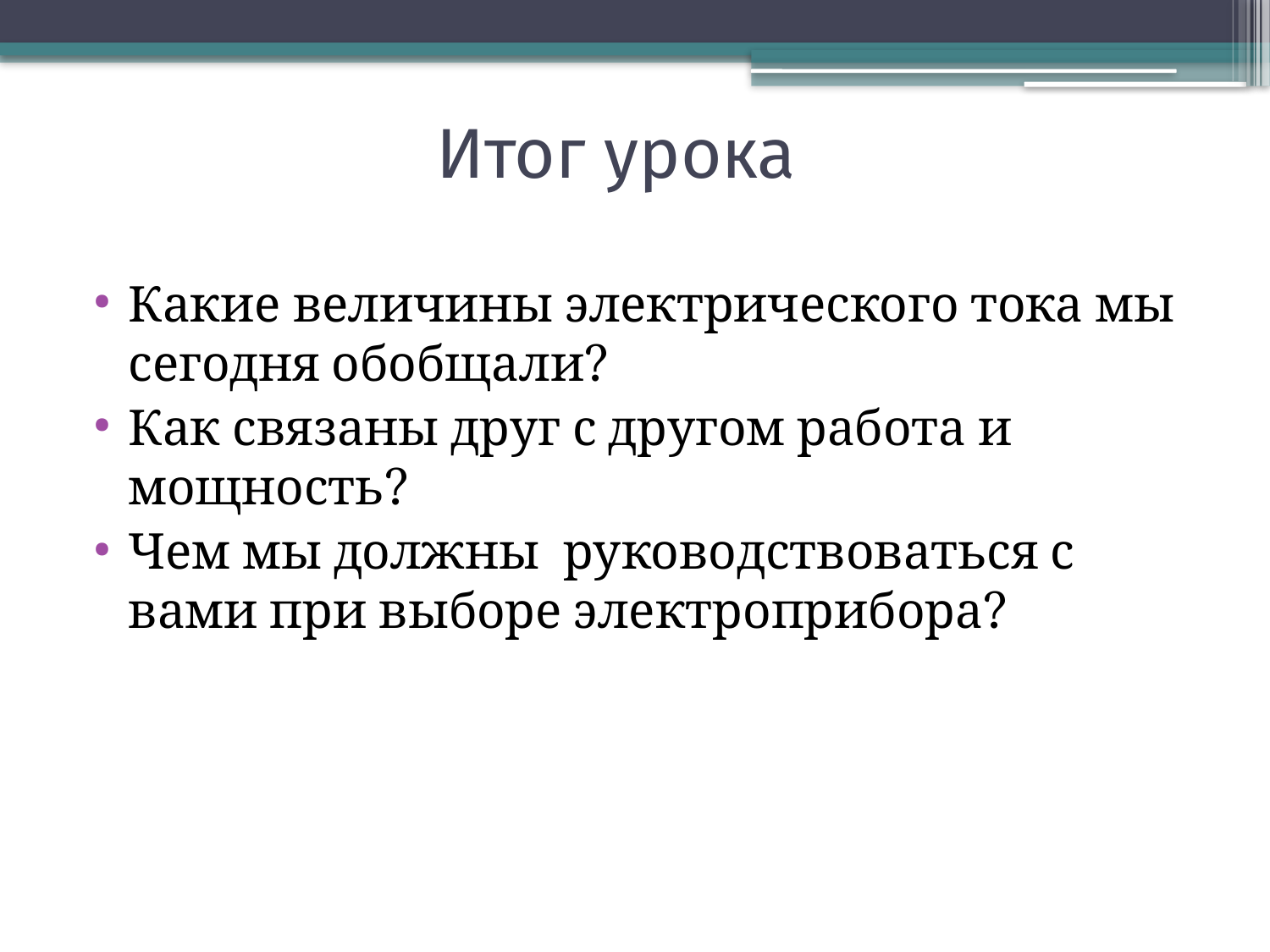

# Итог урока
Какие величины электрического тока мы сегодня обобщали?
Как связаны друг с другом работа и мощность?
Чем мы должны  руководствоваться с вами при выборе электроприбора?